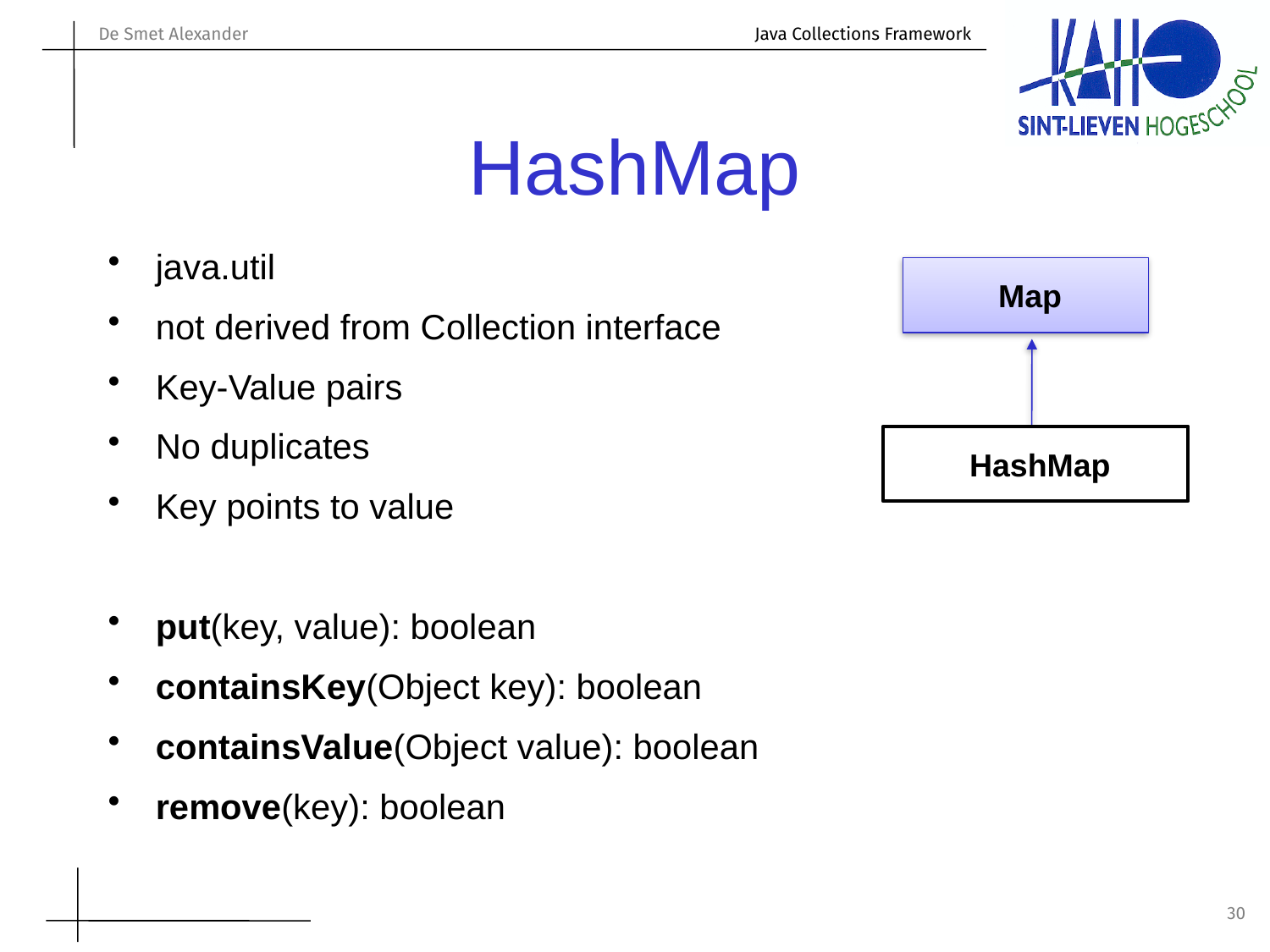

# HashMap
java.util
not derived from Collection interface
Key-Value pairs
No duplicates
Key points to value

put(key, value): boolean
containsKey(Object key): boolean
containsValue(Object value): boolean
remove(key): boolean
 Map

 HashMap